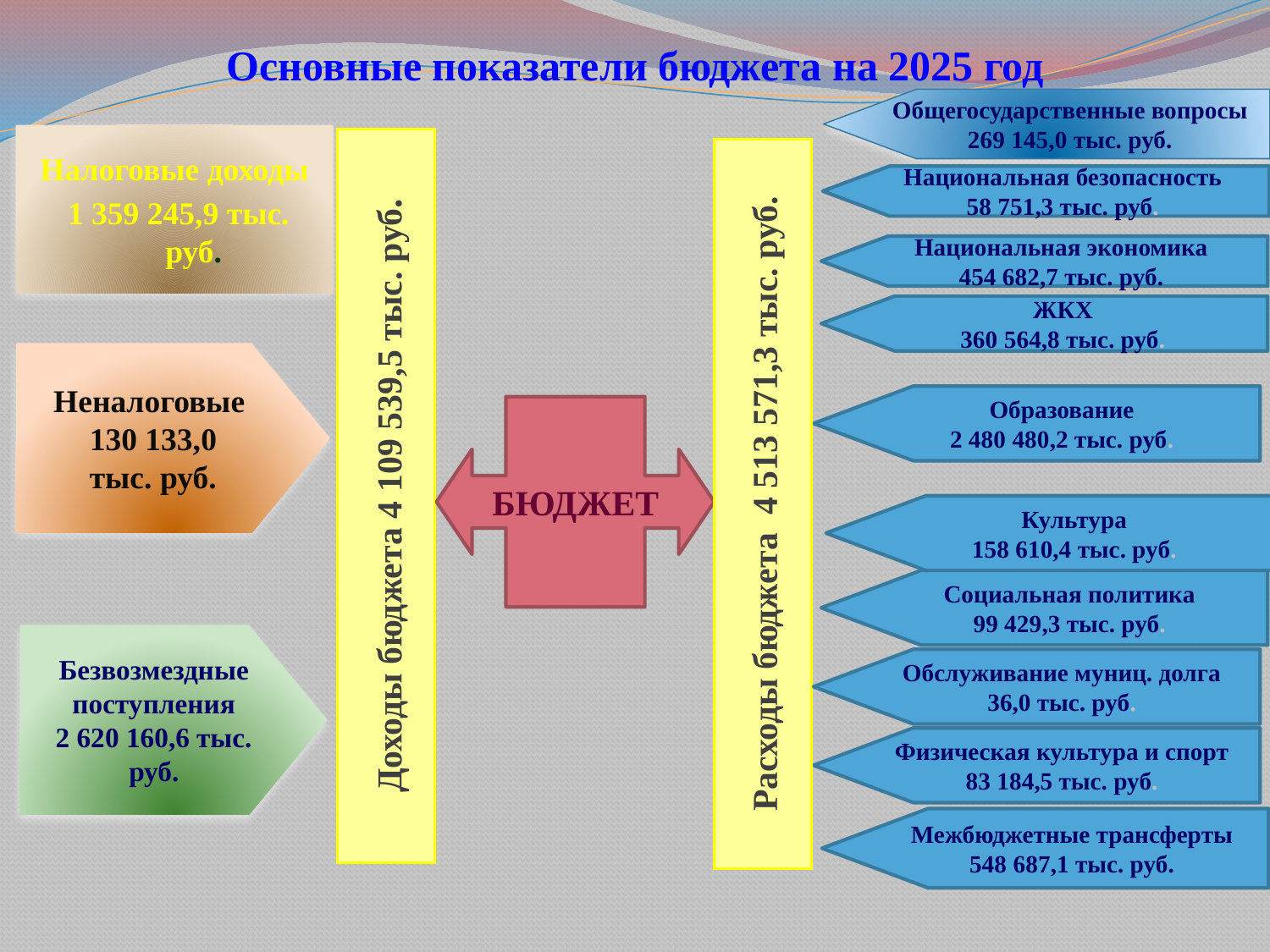

# Основные показатели бюджета на 2025 год
Общегосударственные вопросы
269 145,0 тыс. руб.
Налоговые доходы
 1 359 245,9 тыс. руб.
Доходы бюджета 4 109 539,5 тыс. руб.
Расходы бюджета  4 513 571,3 тыс. руб.
Национальная безопасность
58 751,3 тыс. руб.

Национальная экономика
454 682,7 тыс. руб.
.
ЖКХ
360 564,8 тыс. руб.
Неналоговые
130 133,0
тыс. руб.
БЮДЖЕТ
Образование
2 480 480,2 тыс. руб.
Культура
158 610,4 тыс. руб.
Социальная политика
99 429,3 тыс. руб.
Безвозмездные поступления
2 620 160,6 тыс. руб.
Обслуживание муниц. долга
36,0 тыс. руб.
Физическая культура и спорт
83 184,5 тыс. руб.
Межбюджетные трансферты
548 687,1 тыс. руб.